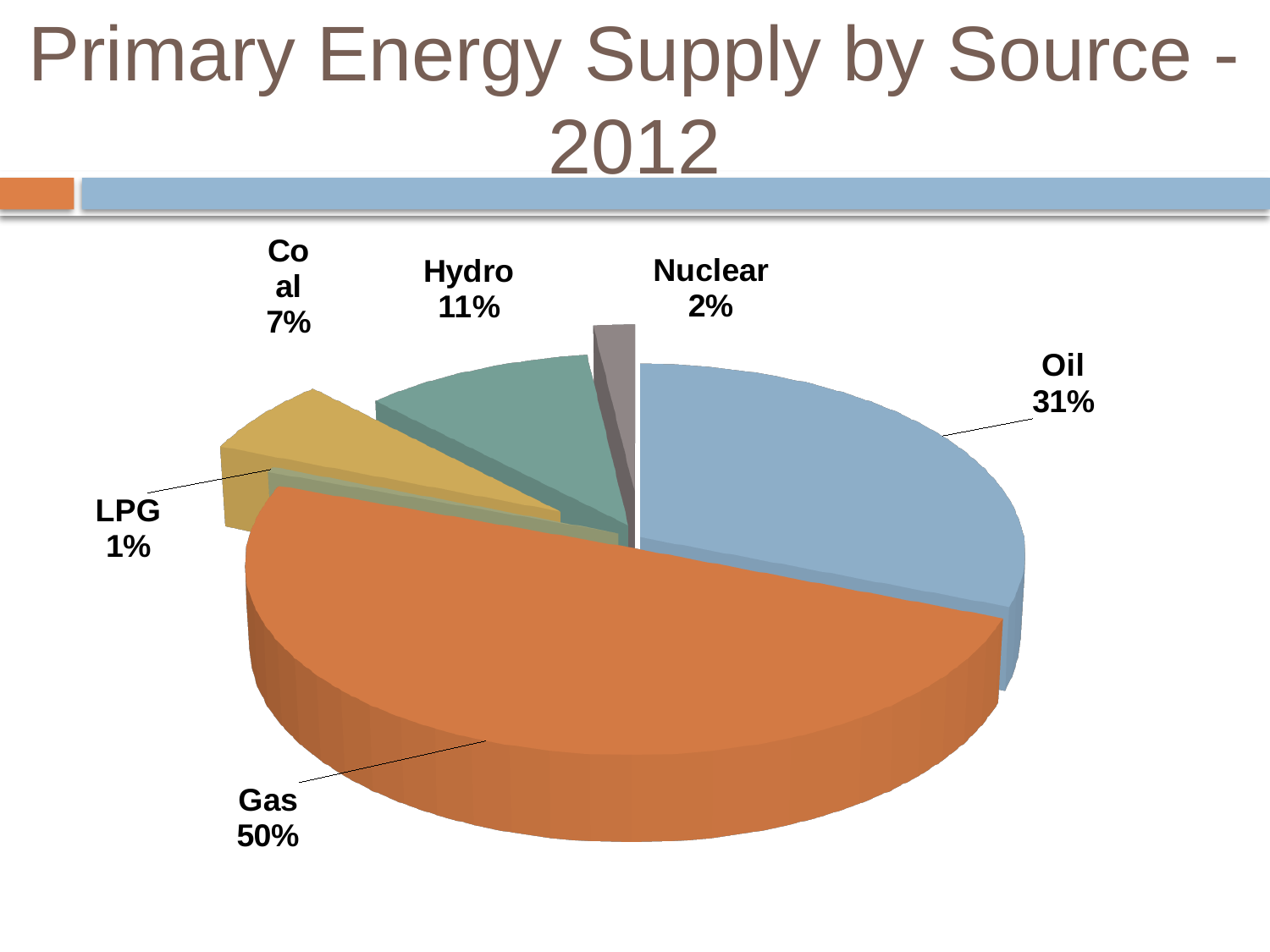

# Primary Energy Supply by Source - 2012

[unsupported chart]